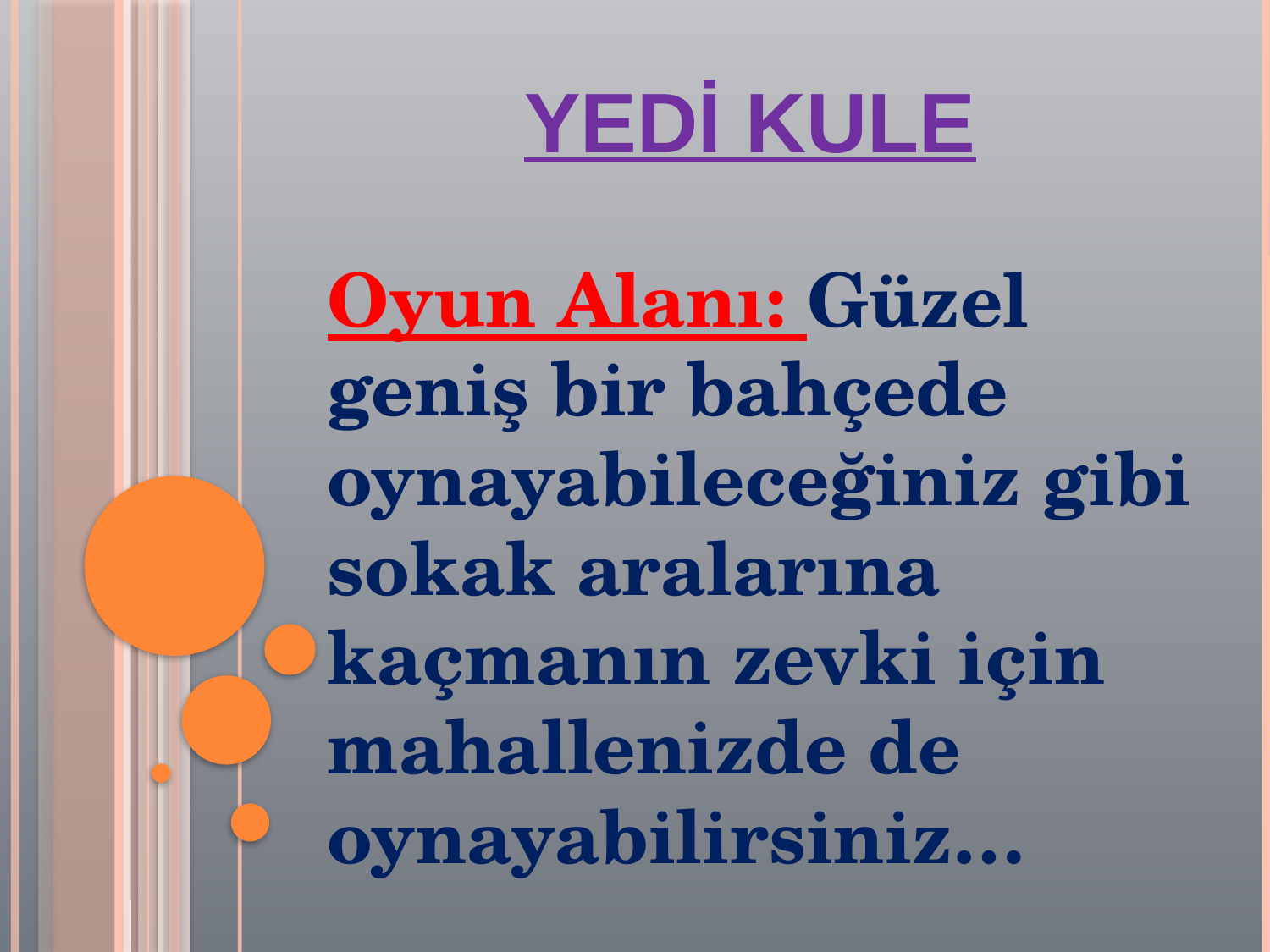

# Yedi Kule
Oyun Alanı: Güzel geniş bir bahçede oynayabileceğiniz gibi sokak aralarına kaçmanın zevki için mahallenizde de oynayabilirsiniz…